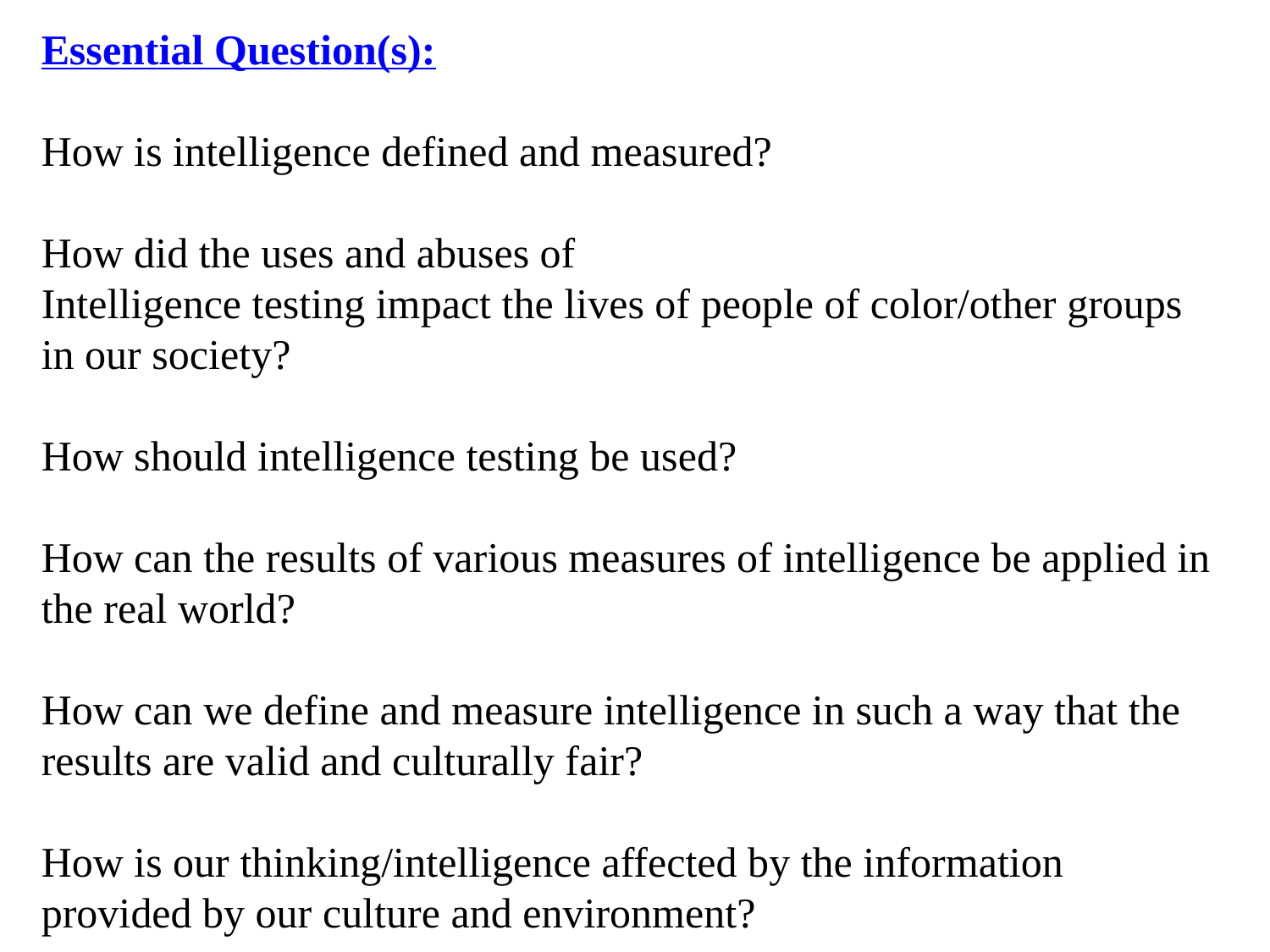

Essential Question(s):

How is intelligence defined and measured?

How did the uses and abuses of
Intelligence testing impact the lives of people of color/other groups in our society?

How should intelligence testing be used?

How can the results of various measures of intelligence be applied in the real world?

How can we define and measure intelligence in such a way that the results are valid and culturally fair?

How is our thinking/intelligence affected by the information provided by our culture and environment?